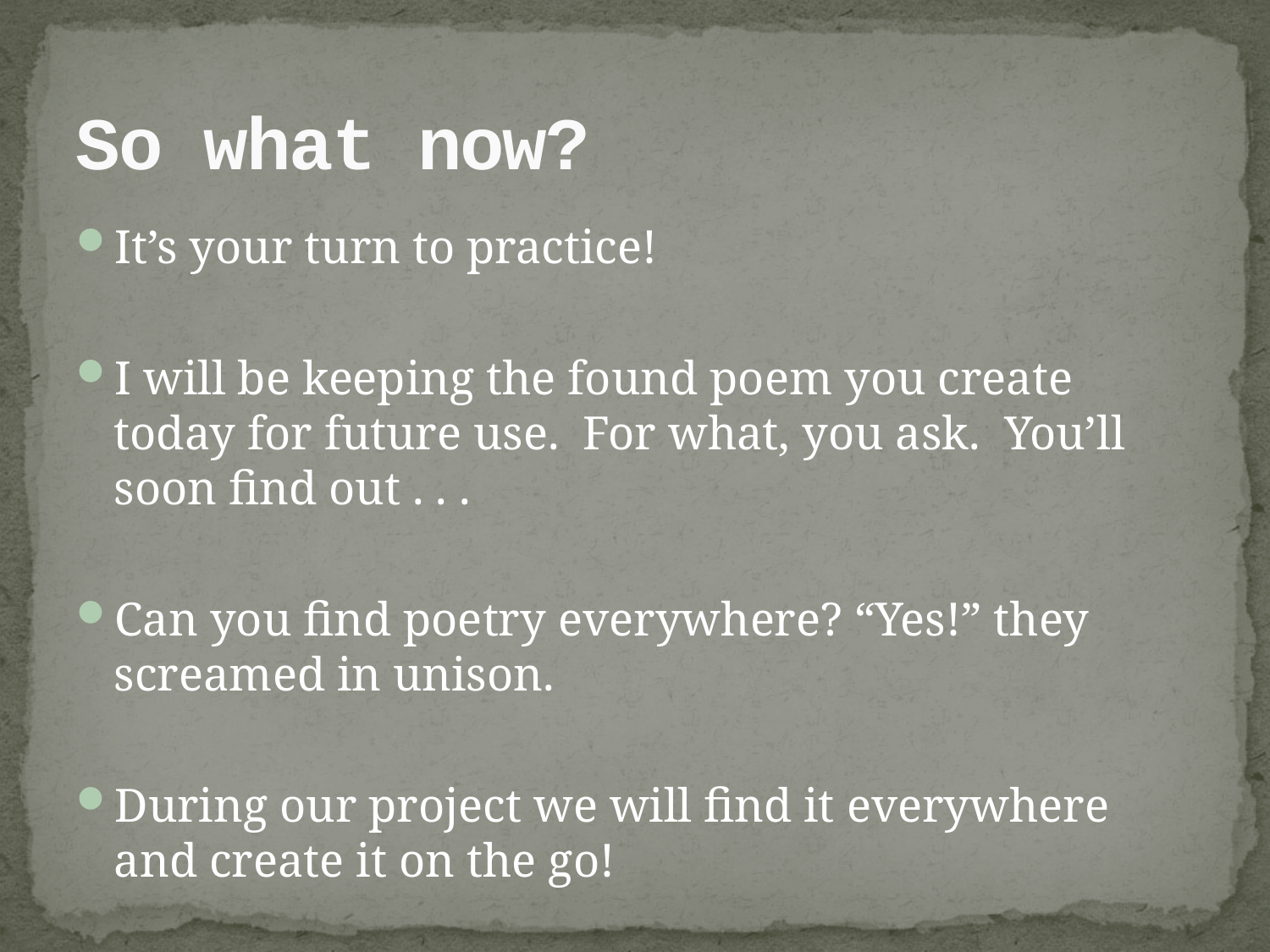

# So what now?
It’s your turn to practice!

I will be keeping the found poem you create today for future use.  For what, you ask.  You’ll soon find out . . .

Can you find poetry everywhere? “Yes!” they screamed in unison.

During our project we will find it everywhere and create it on the go!